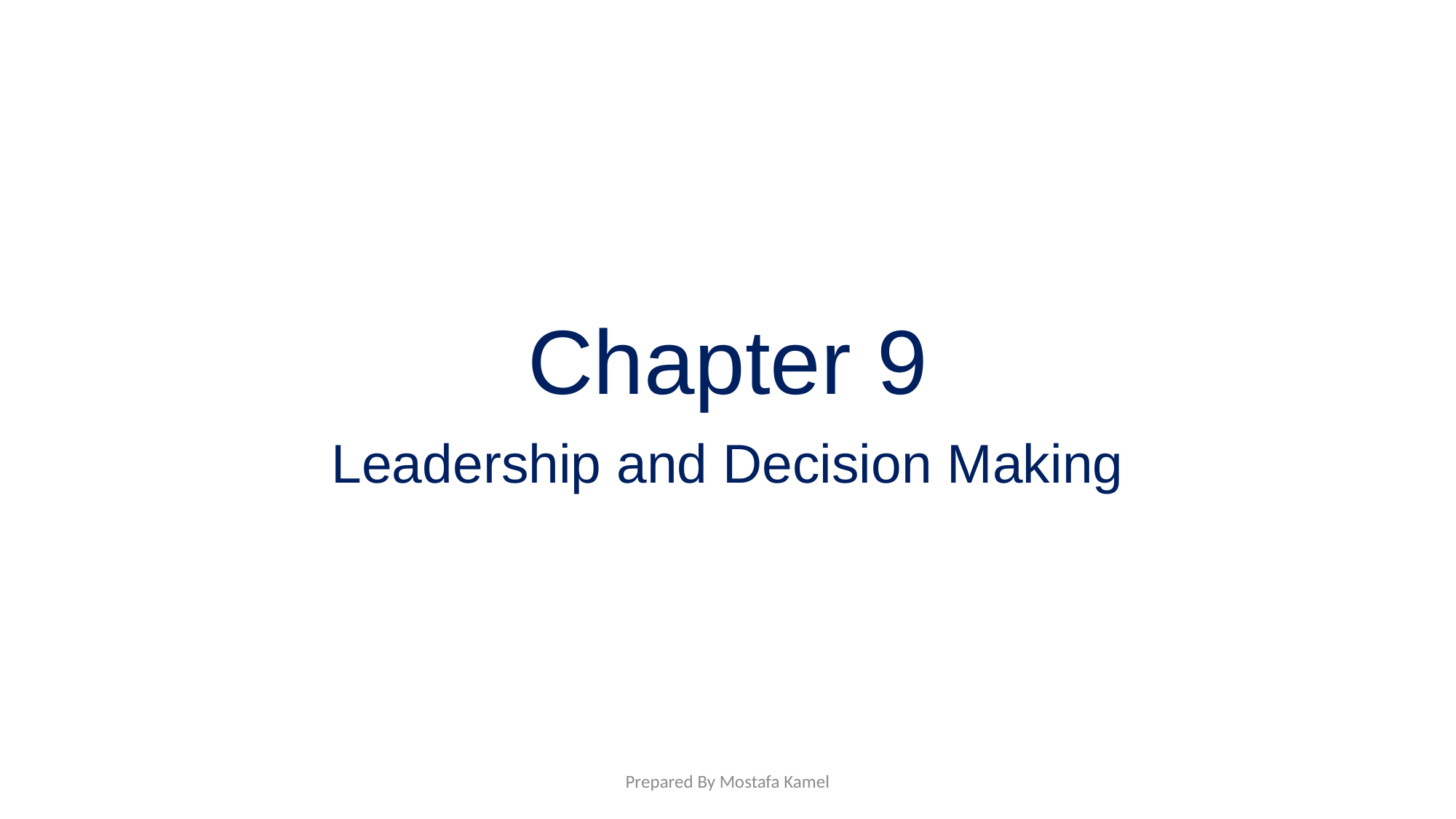

# Chapter 9
Leadership and Decision Making
Prepared By Mostafa Kamel